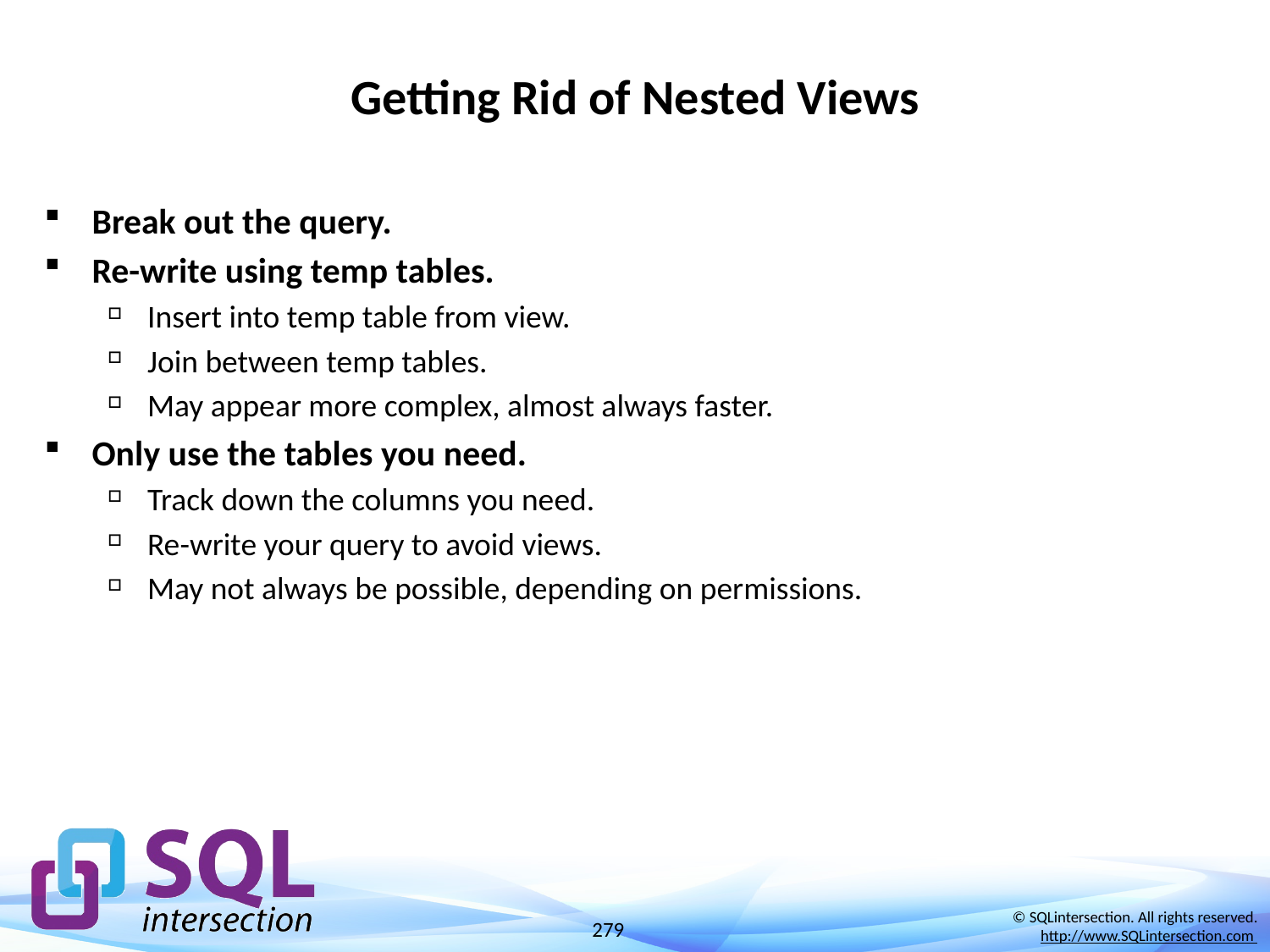

# Getting Rid of Nested Views
Break out the query.
Re-write using temp tables.
Insert into temp table from view.
Join between temp tables.
May appear more complex, almost always faster.
Only use the tables you need.
Track down the columns you need.
Re-write your query to avoid views.
May not always be possible, depending on permissions.